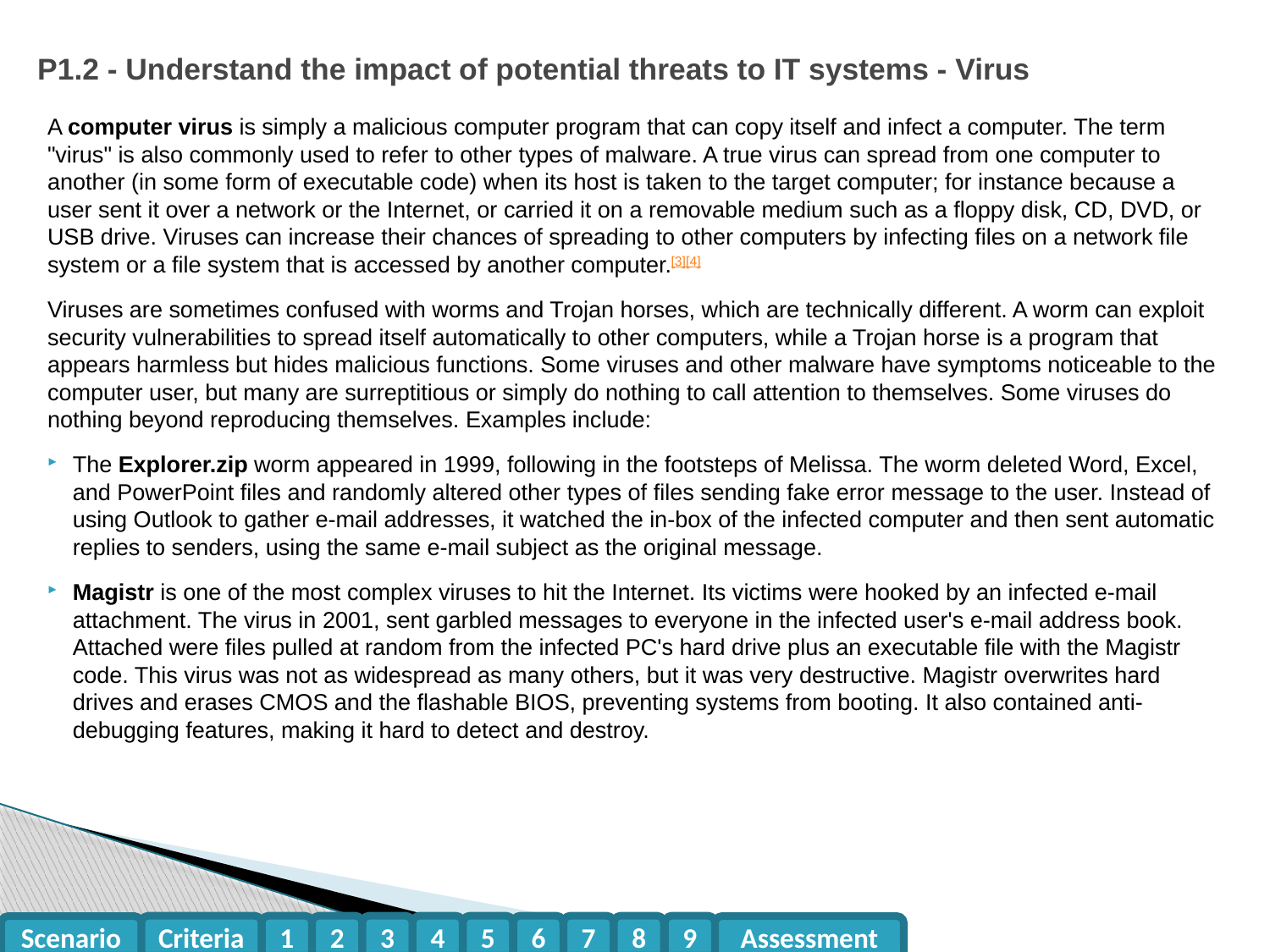

# P1.2 - Understand the impact of potential threats to IT systems - Virus
A computer virus is simply a malicious computer program that can copy itself and infect a computer. The term "virus" is also commonly used to refer to other types of malware. A true virus can spread from one computer to another (in some form of executable code) when its host is taken to the target computer; for instance because a user sent it over a network or the Internet, or carried it on a removable medium such as a floppy disk, CD, DVD, or USB drive. Viruses can increase their chances of spreading to other computers by infecting files on a network file system or a file system that is accessed by another computer.[3][4]
Viruses are sometimes confused with worms and Trojan horses, which are technically different. A worm can exploit security vulnerabilities to spread itself automatically to other computers, while a Trojan horse is a program that appears harmless but hides malicious functions. Some viruses and other malware have symptoms noticeable to the computer user, but many are surreptitious or simply do nothing to call attention to themselves. Some viruses do nothing beyond reproducing themselves. Examples include:
The Explorer.zip worm appeared in 1999, following in the footsteps of Melissa. The worm deleted Word, Excel, and PowerPoint files and randomly altered other types of files sending fake error message to the user. Instead of using Outlook to gather e-mail addresses, it watched the in-box of the infected computer and then sent automatic replies to senders, using the same e-mail subject as the original message.
Magistr is one of the most complex viruses to hit the Internet. Its victims were hooked by an infected e-mail attachment. The virus in 2001, sent garbled messages to everyone in the infected user's e-mail address book. Attached were files pulled at random from the infected PC's hard drive plus an executable file with the Magistr code. This virus was not as widespread as many others, but it was very destructive. Magistr overwrites hard drives and erases CMOS and the flashable BIOS, preventing systems from booting. It also contained anti-debugging features, making it hard to detect and destroy.